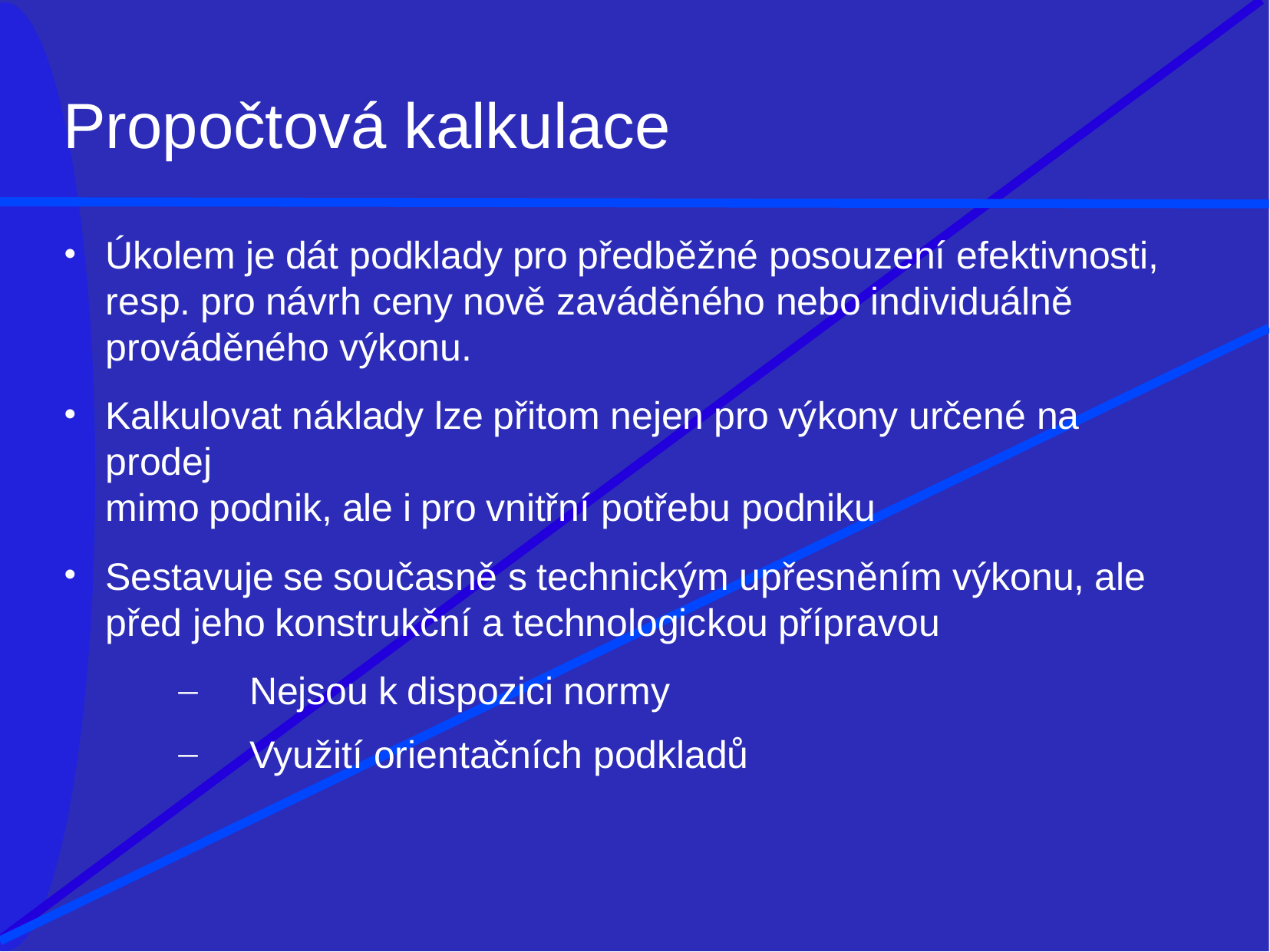

# Propočtová kalkulace
Úkolem je dát podklady pro předběžné posouzení efektivnosti, resp. pro návrh ceny nově zaváděného nebo individuálně prováděného výkonu.
Kalkulovat náklady lze přitom nejen pro výkony určené na prodej
mimo podnik, ale i pro vnitřní potřebu podniku
Sestavuje se současně s technickým upřesněním výkonu, ale
před jeho konstrukční a technologickou přípravou
Nejsou k dispozici normy
Využití orientačních podkladů